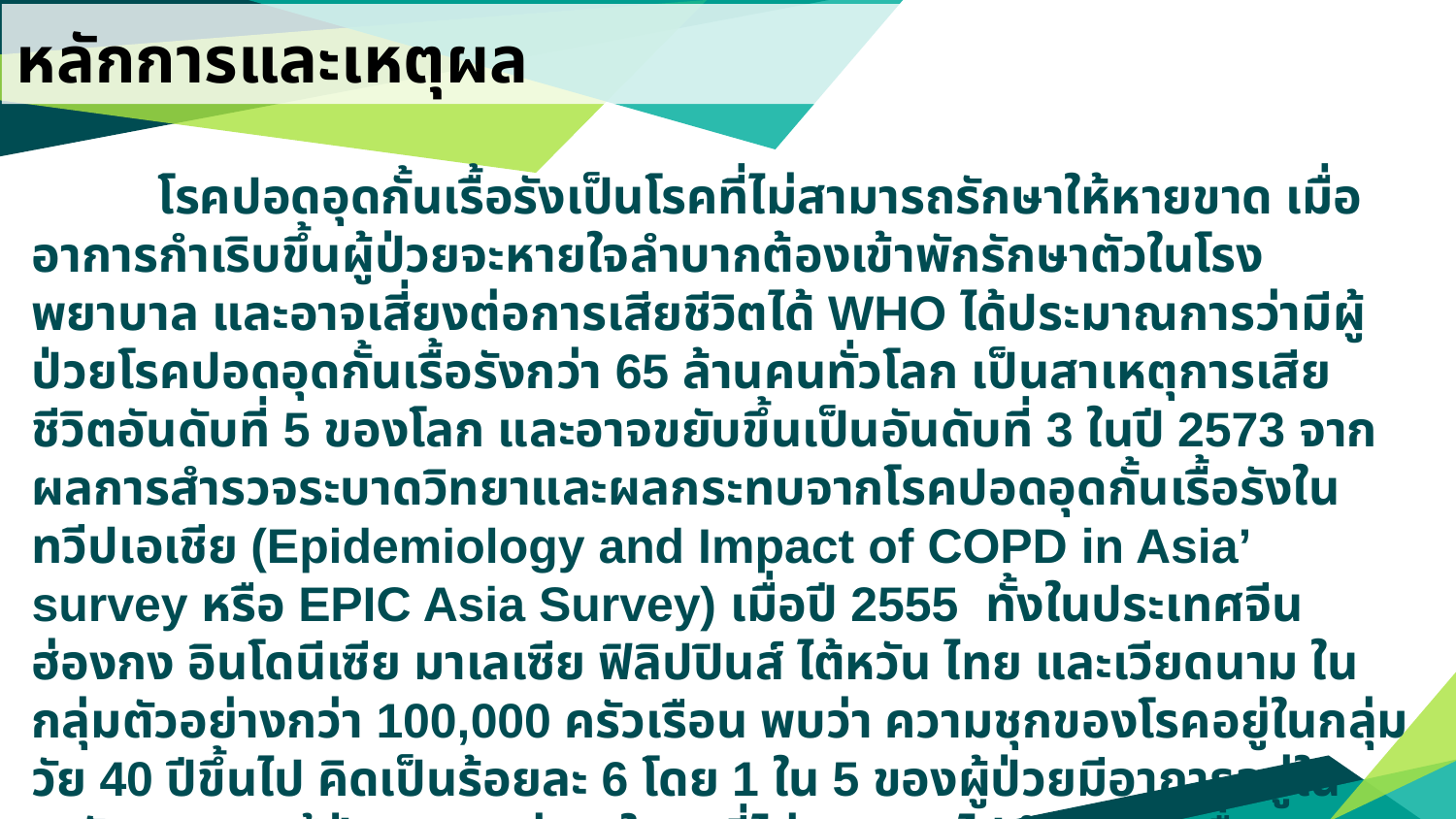

หลักการและเหตุผล
          โรคปอดอุดกั้นเรื้อรังเป็นโรคที่ไม่สามารถรักษาให้หายขาด เมื่ออาการกำเริบขึ้นผู้ป่วยจะหายใจลำบากต้องเข้าพักรักษาตัวในโรงพยาบาล และอาจเสี่ยงต่อการเสียชีวิตได้ WHO ได้ประมาณการว่ามีผู้ป่วยโรคปอดอุดกั้นเรื้อรังกว่า 65 ล้านคนทั่วโลก เป็นสาเหตุการเสียชีวิตอันดับที่ 5 ของโลก และอาจขยับขึ้นเป็นอันดับที่ 3 ในปี 2573 จากผลการสำรวจระบาดวิทยาและผลกระทบจากโรคปอดอุดกั้นเรื้อรังในทวีปเอเชีย (Epidemiology and Impact of COPD in Asia’ survey หรือ EPIC Asia Survey) เมื่อปี 2555  ทั้งในประเทศจีน ฮ่องกง อินโดนีเซีย มาเลเซีย ฟิลิปปินส์ ไต้หวัน ไทย และเวียดนาม ในกลุ่มตัวอย่างกว่า 100,000 ครัวเรือน พบว่า ความชุกของโรคอยู่ในกลุ่มวัย 40 ปีขึ้นไป คิดเป็นร้อยละ 6 โดย 1 ใน 5 ของผู้ป่วยมีอาการอยู่ในระดับรุนแรง ผู้ป่วยมากกว่า 1 ใน 3 ที่ไม่สามารถไปทำงานได้เนื่องจากอาการป่วย ส่วนในกลุ่มที่สามารถไปทำงานได้นั้น กว่าร้อยละ 61 ต้องลาพักเนื่องจากอาการป่วยโดยเฉลี่ยประมาณ 13 วันในช่วง 12 เดือนที่ผ่านมา